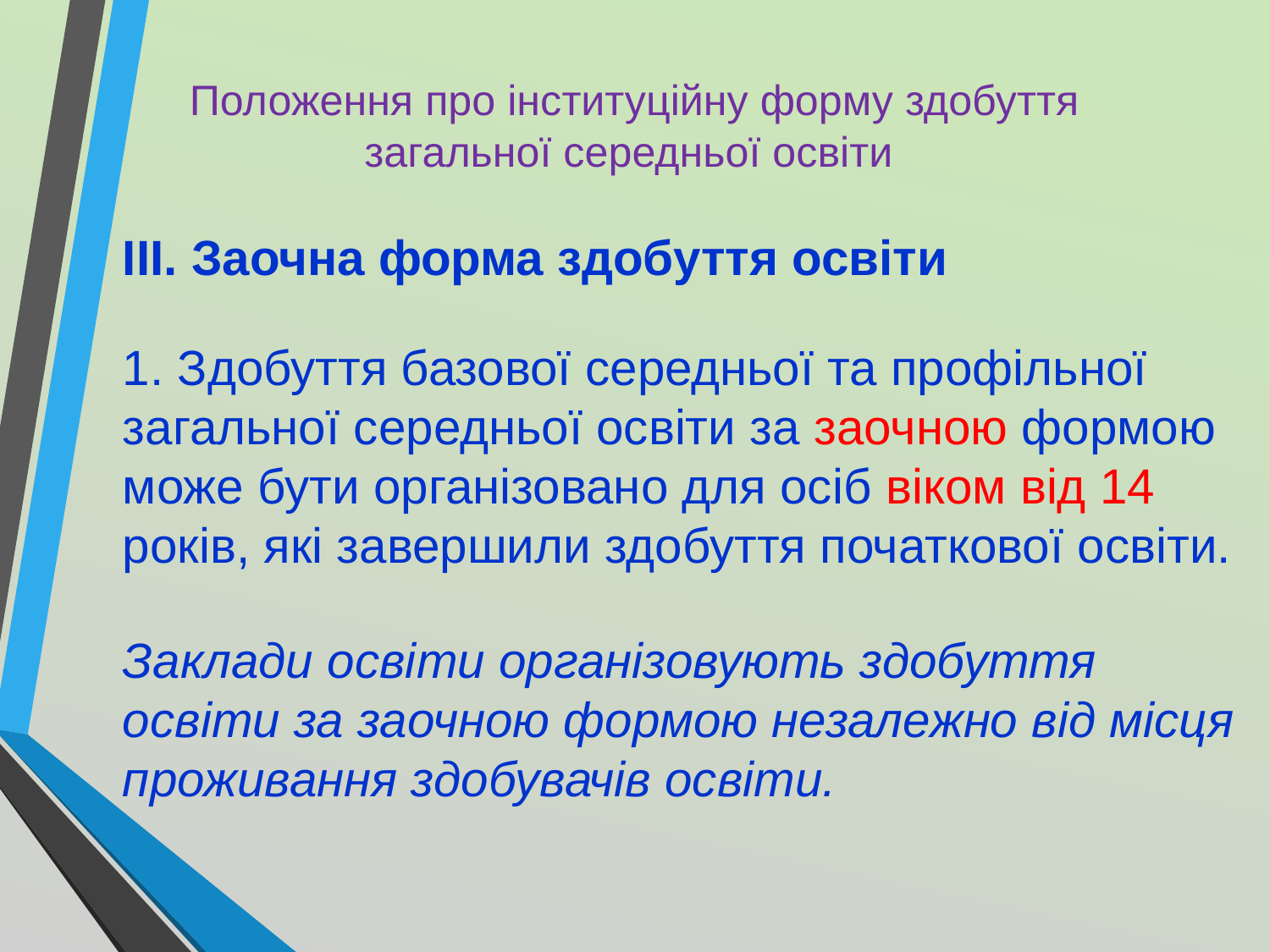

# Положення про інституційну форму здобуття загальної середньої освіти
III. Заочна форма здобуття освіти

1. Здобуття базової середньої та профільної загальної середньої освіти за заочною формою може бути організовано для осіб віком від 14 років, які завершили здобуття початкової освіти.

Заклади освіти організовують здобуття освіти за заочною формою незалежно від місця проживання здобувачів освіти.